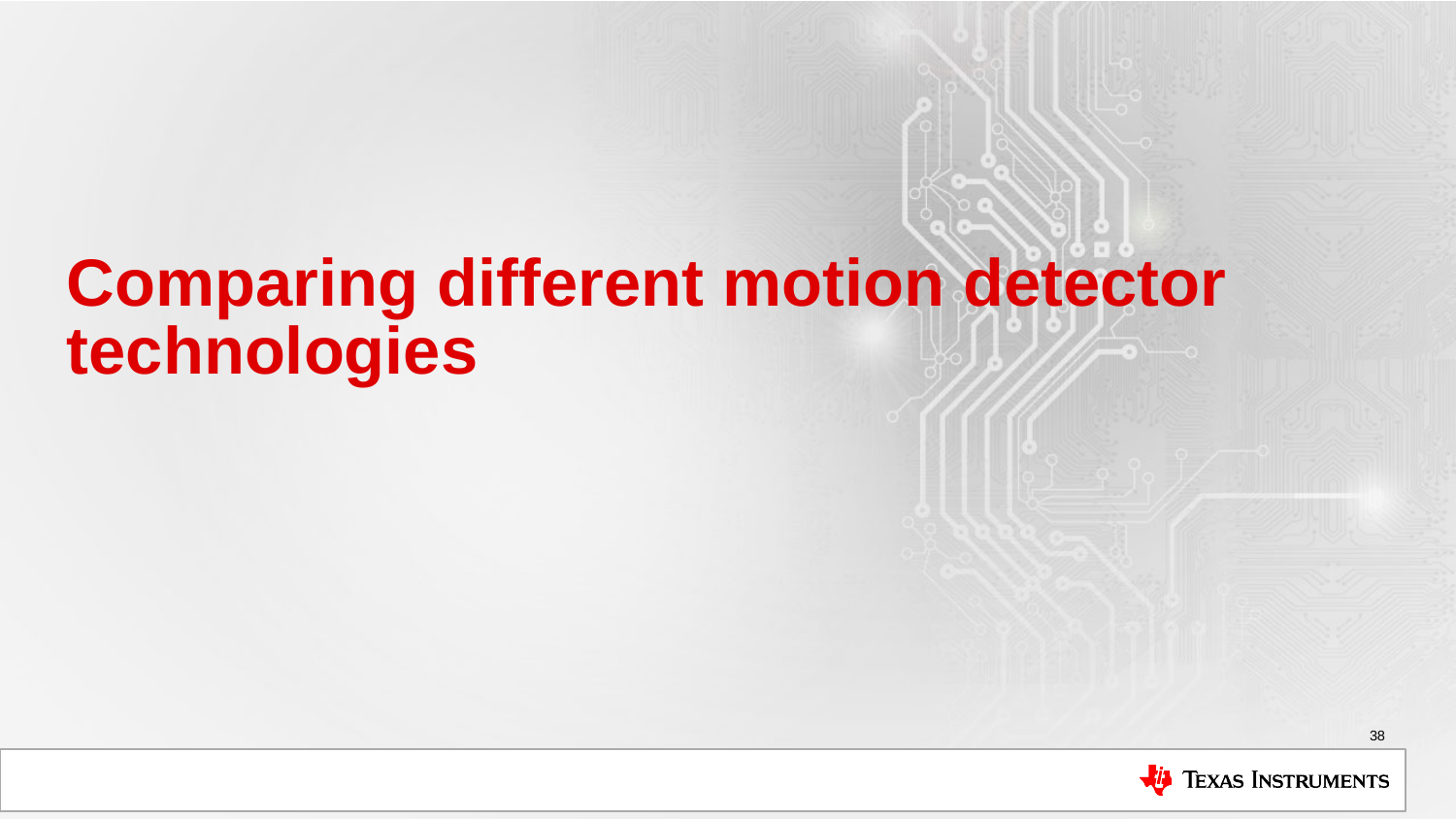

# Comparing different motion detector technologies
38